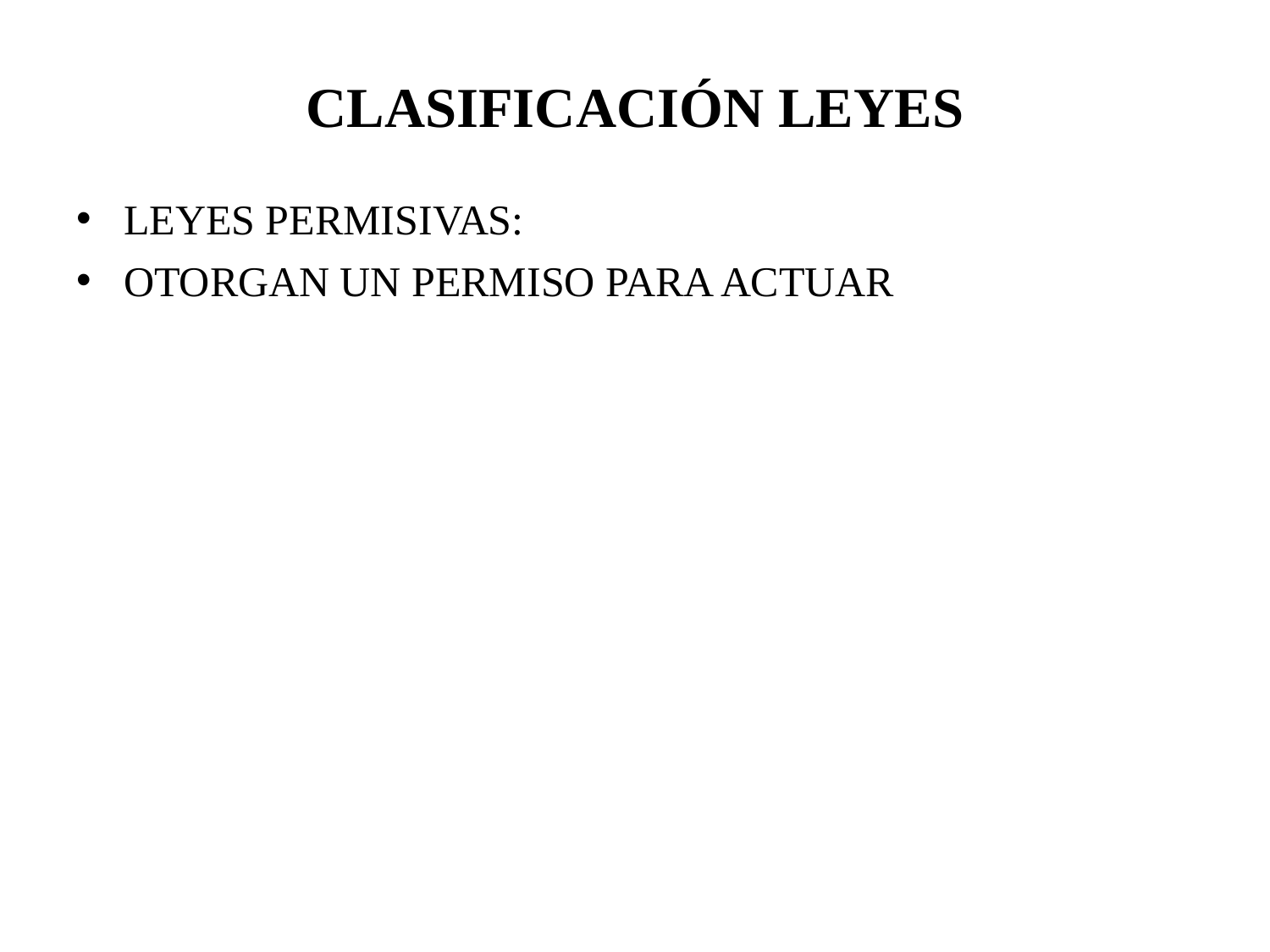

# CLASIFICACIÓN LEYES
LEYES PERMISIVAS:
OTORGAN UN PERMISO PARA ACTUAR